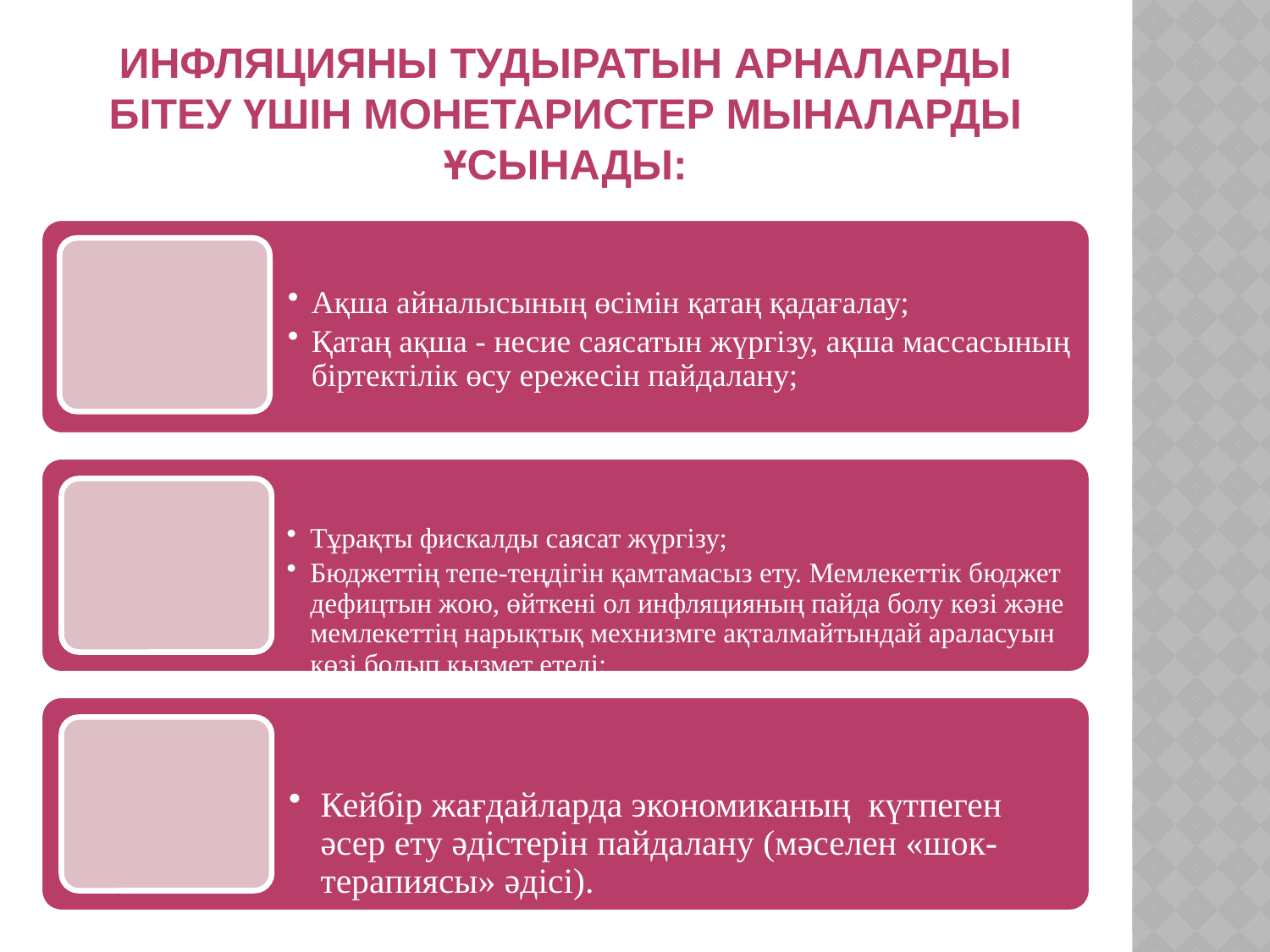

Инфляцияны тудыратын арналарды бітеу үшін монетаристер мыналарды ұсынады:

Ақша айналысының өсімін қатаң қадағалау;
Қатаң ақша - несие саясатын жүргізу, ақша массасының біртектілік өсу ережесін пайдалану;

Тұрақты фискалды саясат жүргізу;
Бюджеттің тепе-теңдігін қамтамасыз ету. Мемлекеттік бюджет дефицтын жою, өйткені ол инфляцияның пайда болу көзі және мемлекеттің нарықтық мехнизмге ақталмайтындай араласуын көзі болып қызмет етеді;

Кейбір жағдайларда экономиканың  күтпеген әсер ету әдістерін пайдалану (мәселен «шок-терапиясы» әдісі).